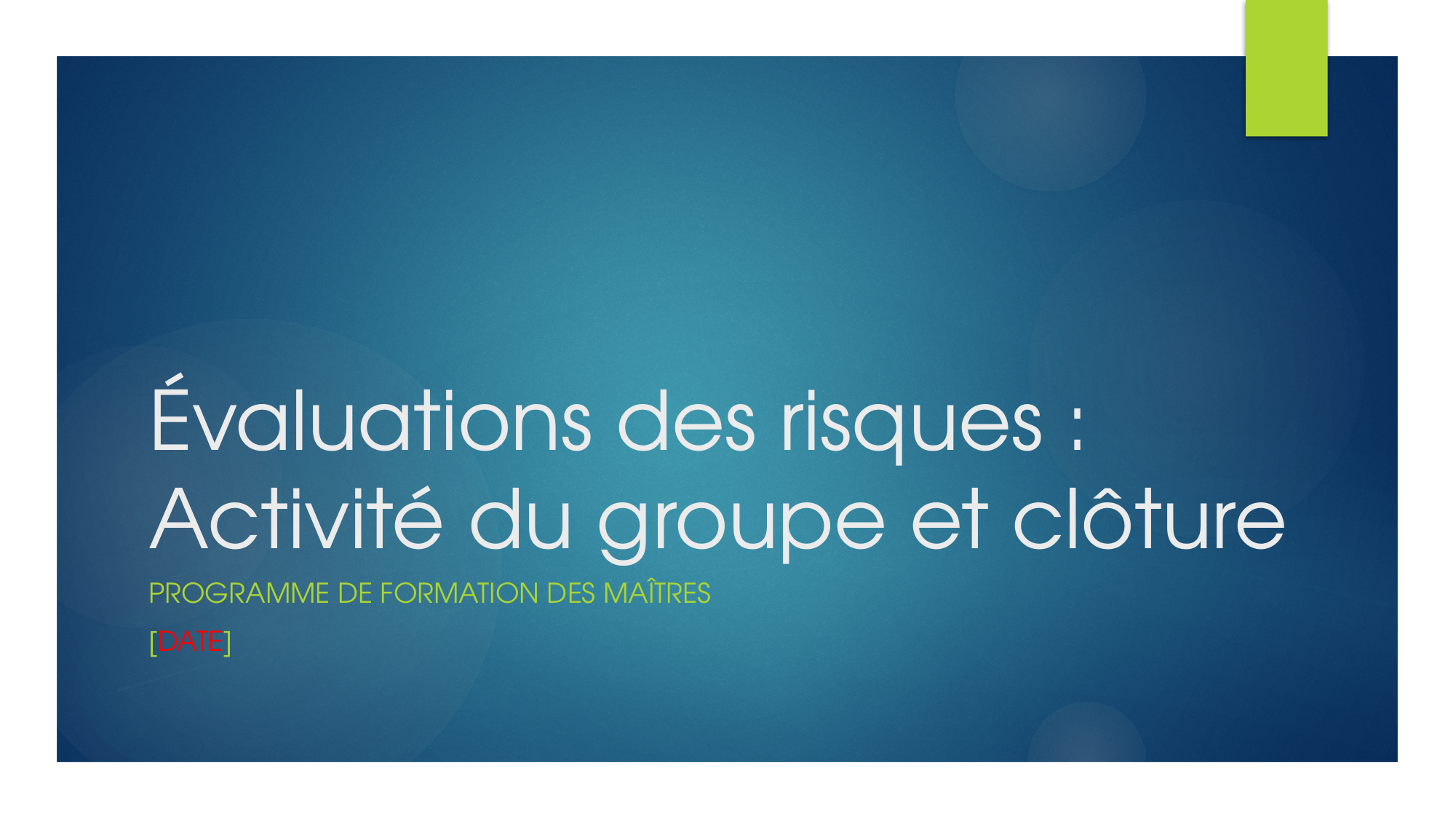

# Évaluations des risques : Activité du groupe et clôture
Programme de formation des maîtres
[Date]